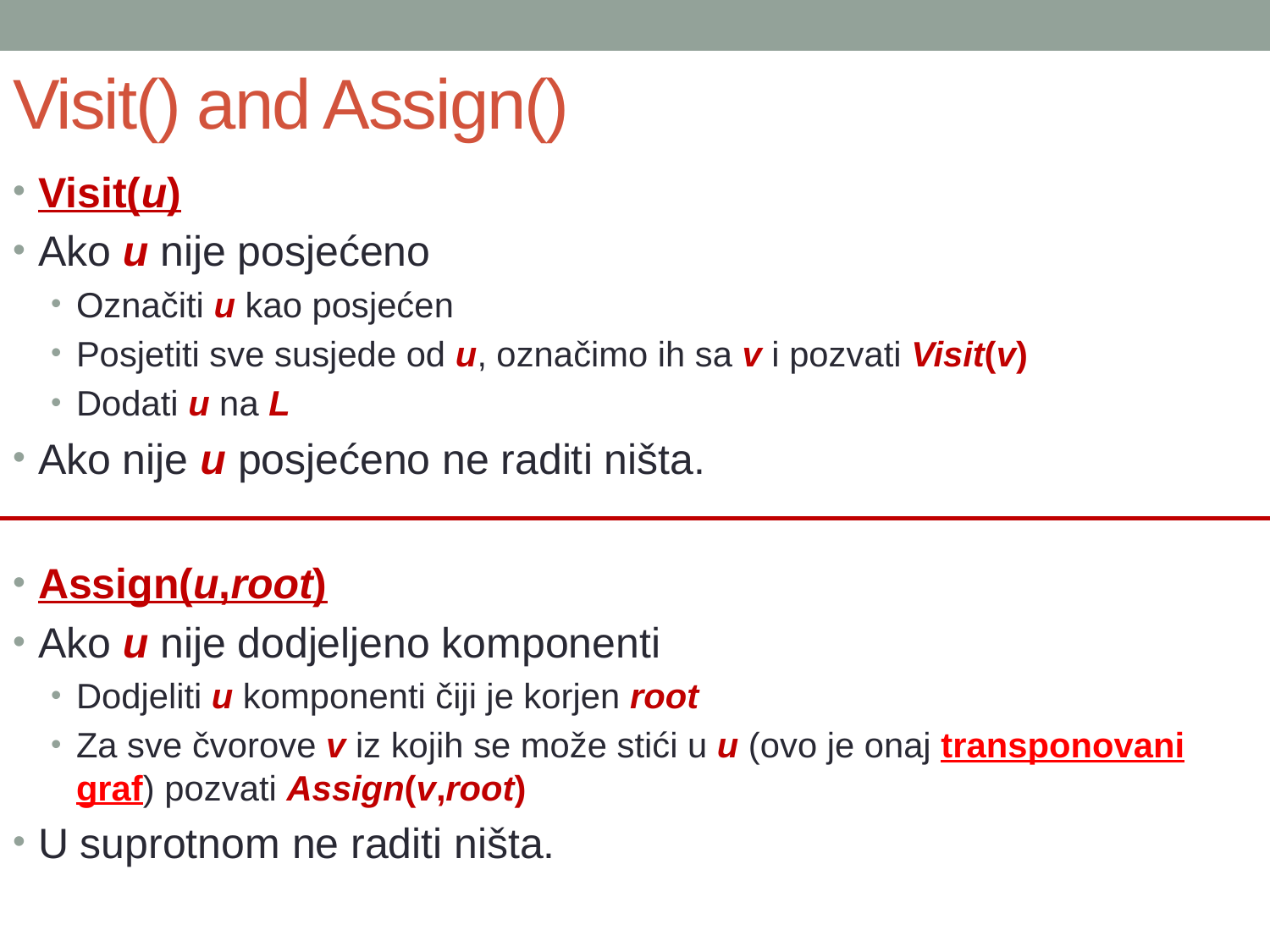

# Visit() and Assign()
Visit(u)
Ako u nije posjećeno
Označiti u kao posjećen
Posjetiti sve susjede od u, označimo ih sa v i pozvati Visit(v)
Dodati u na L
Ako nije u posjećeno ne raditi ništa.

Assign(u,root)
Ako u nije dodjeljeno komponenti
Dodjeliti u komponenti čiji je korjen root
Za sve čvorove v iz kojih se može stići u u (ovo je onaj transponovani graf) pozvati Assign(v,root)
U suprotnom ne raditi ništa.